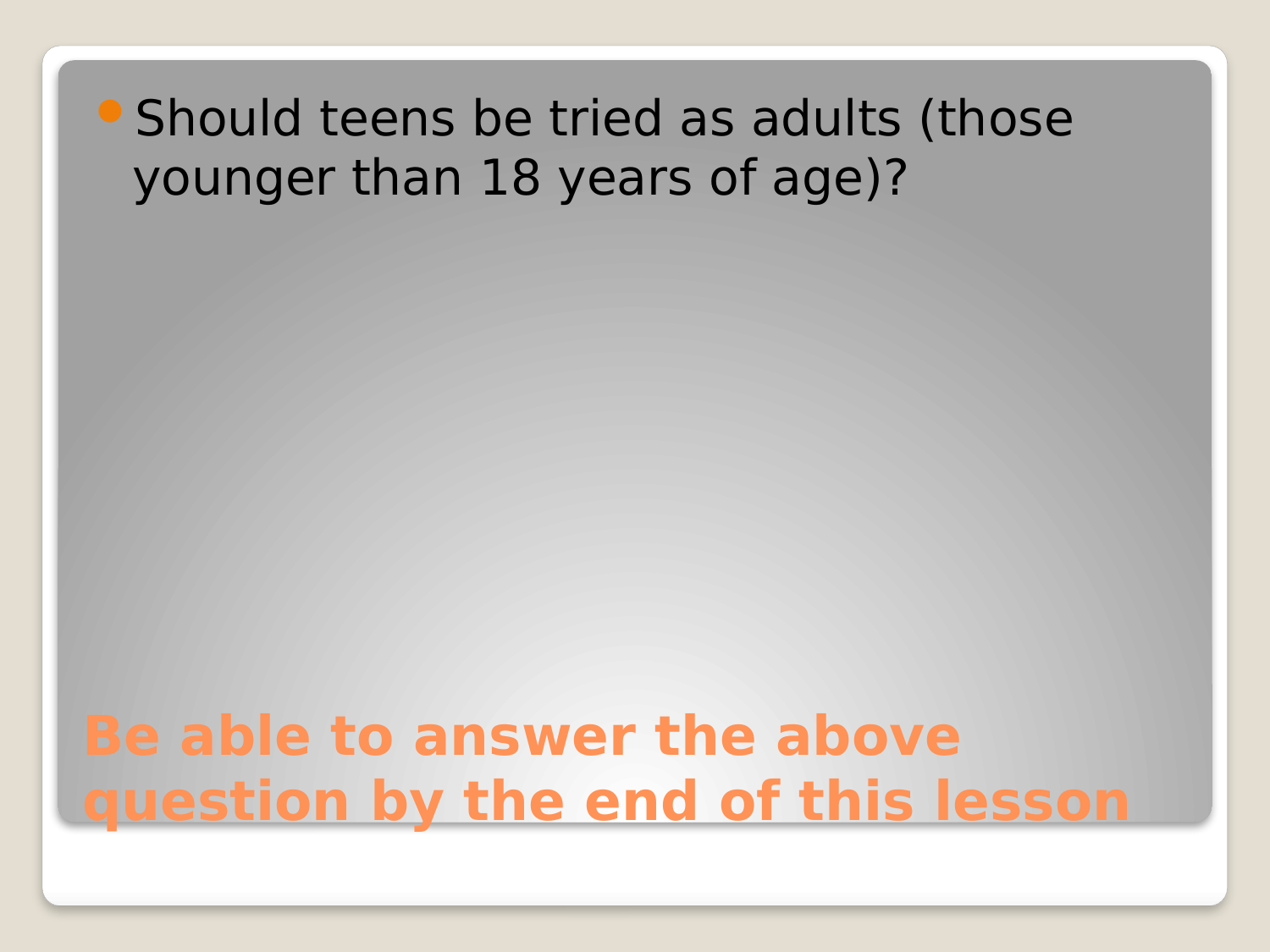

Should teens be tried as adults (those younger than 18 years of age)?
# Be able to answer the above question by the end of this lesson